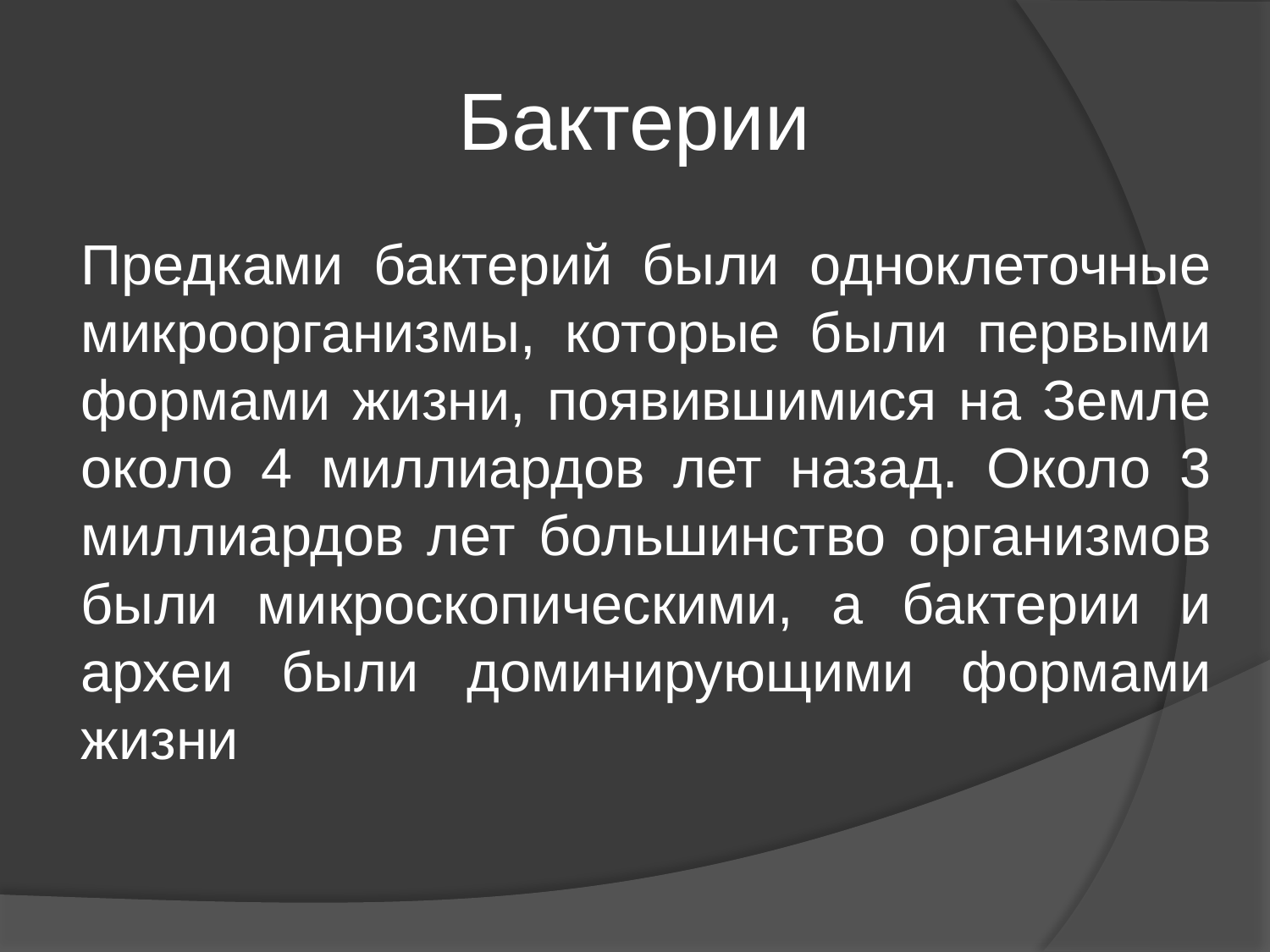

# Бактерии
Предками бактерий были одноклеточные микроорганизмы, которые были первыми формами жизни, появившимися на Земле около 4 миллиардов лет назад. Около 3 миллиардов лет большинство организмов были микроскопическими, а бактерии и археи были доминирующими формами жизни